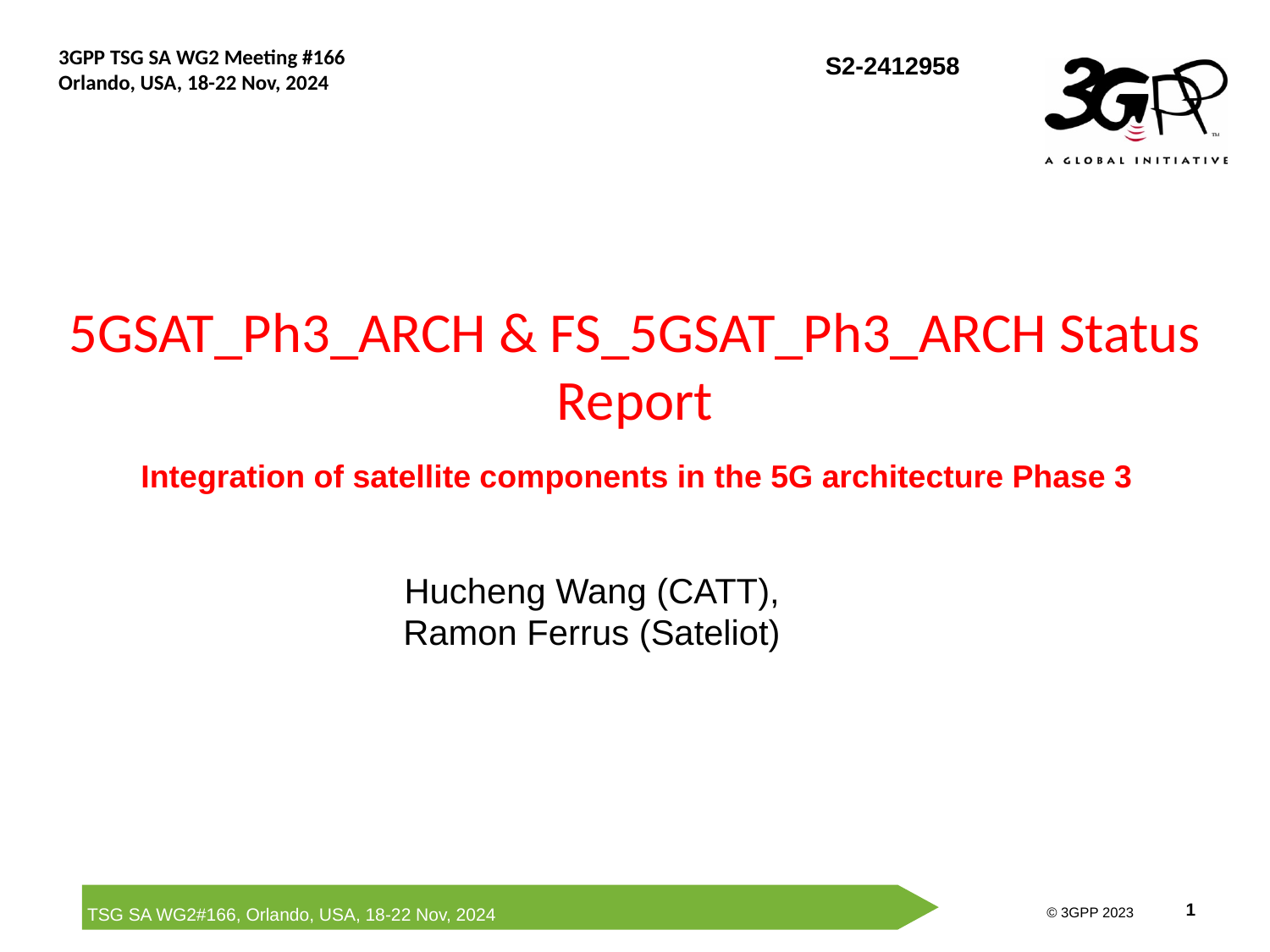

# 5GSAT_Ph3_ARCH & FS_5GSAT_Ph3_ARCH Status Report Integration of satellite components in the 5G architecture Phase 3
Hucheng Wang (CATT),
Ramon Ferrus (Sateliot)